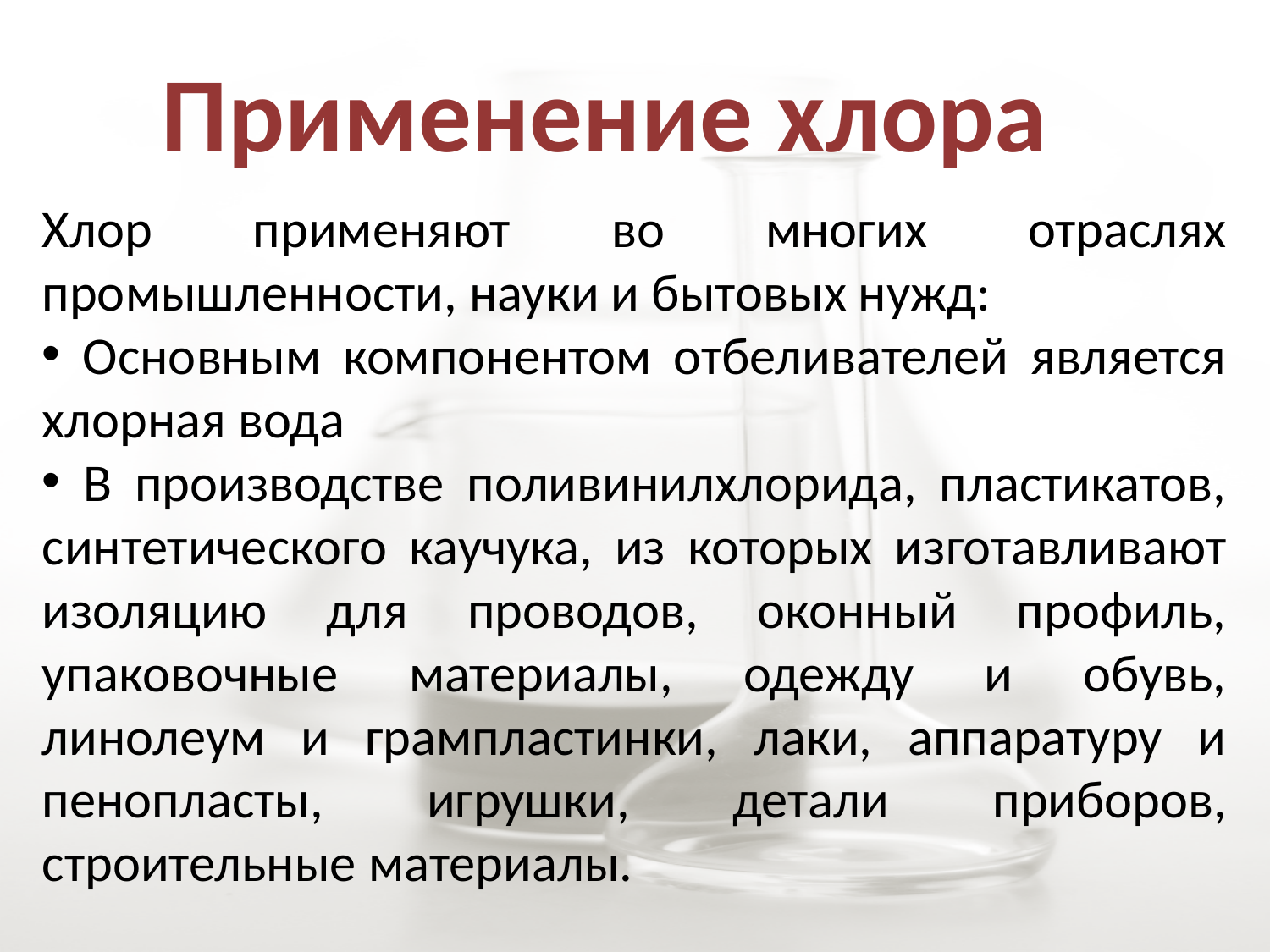

Применение хлора
Хлор применяют во многих отраслях промышленности, науки и бытовых нужд:
 Основным компонентом отбеливателей является хлорная вода
 В производстве поливинилхлорида, пластикатов, синтетического каучука, из которых изготавливают изоляцию для проводов, оконный профиль, упаковочные материалы, одежду и обувь, линолеум и грампластинки, лаки, аппаратуру и пенопласты, игрушки, детали приборов, строительные материалы.